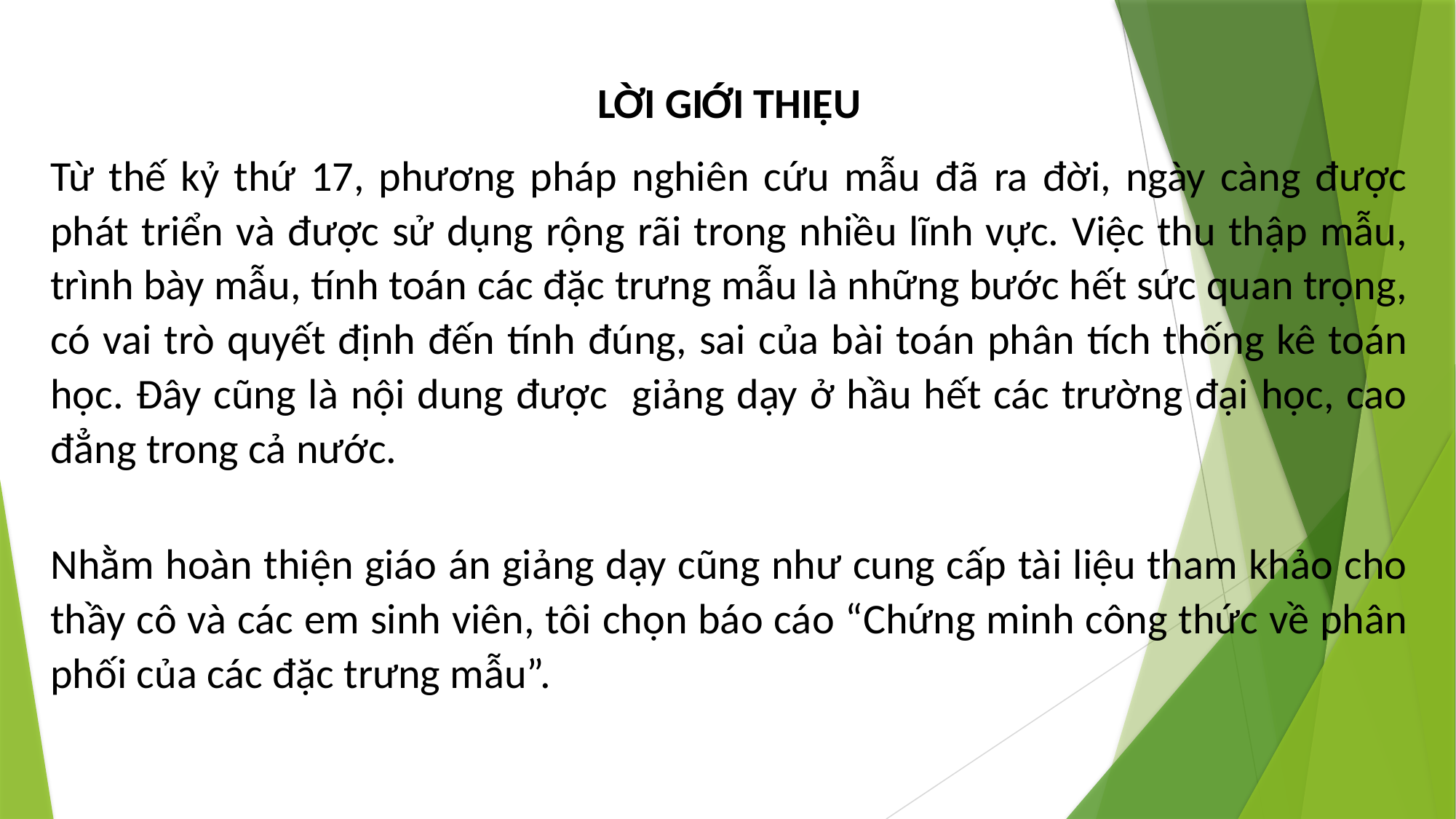

LỜI GIỚI THIỆU
Từ thế kỷ thứ 17, phương pháp nghiên cứu mẫu đã ra đời, ngày càng được phát triển và được sử dụng rộng rãi trong nhiều lĩnh vực. Việc thu thập mẫu, trình bày mẫu, tính toán các đặc trưng mẫu là những bước hết sức quan trọng, có vai trò quyết định đến tính đúng, sai của bài toán phân tích thống kê toán học. Đây cũng là nội dung được  giảng dạy ở hầu hết các trường đại học, cao đẳng trong cả nước.
Nhằm hoàn thiện giáo án giảng dạy cũng như cung cấp tài liệu tham khảo cho thầy cô và các em sinh viên, tôi chọn báo cáo “Chứng minh công thức về phân phối của các đặc trưng mẫu”.